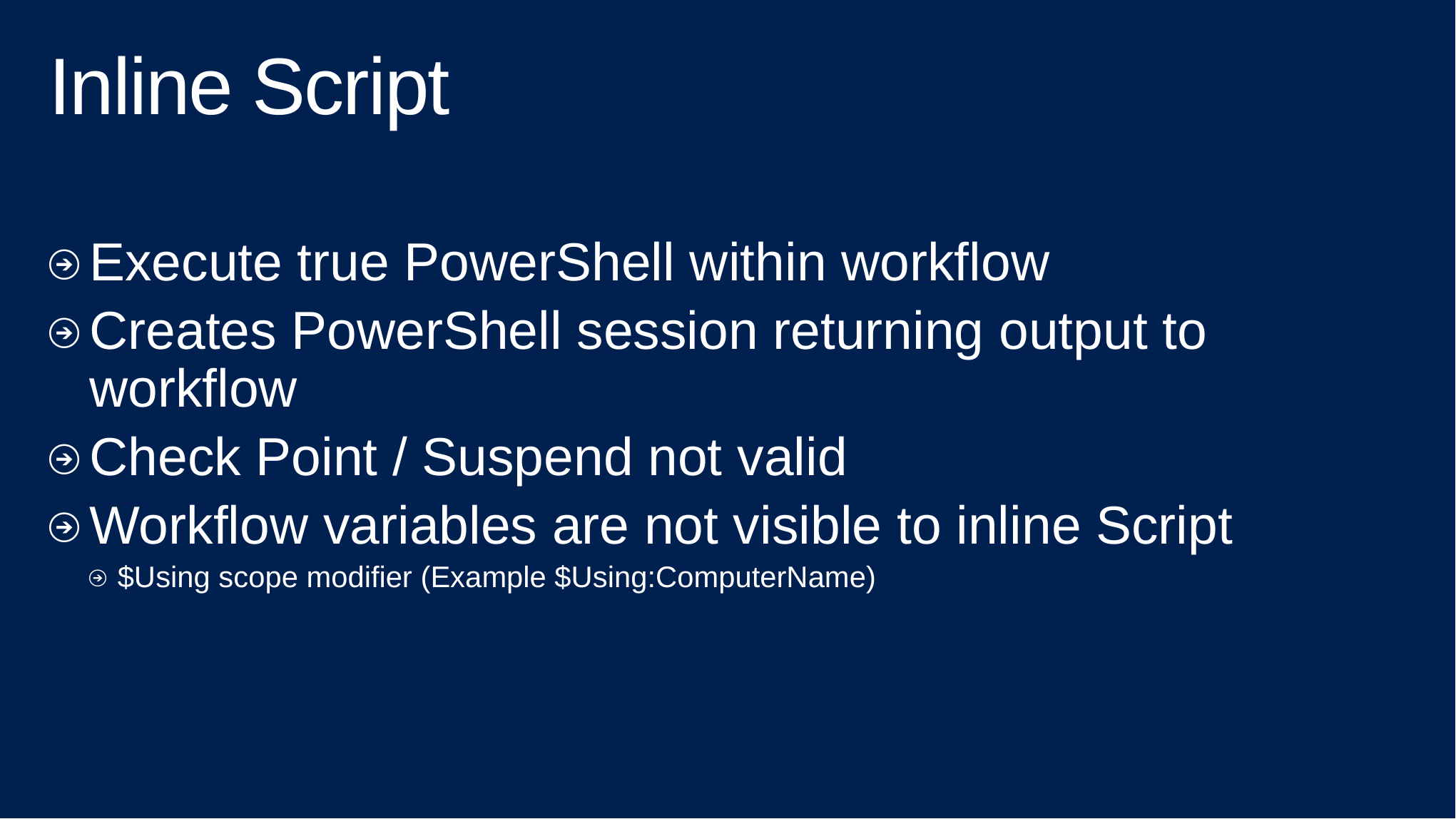

# Inline Script

Execute true PowerShell within workflow
Creates PowerShell session returning output to workflow
Check Point / Suspend not valid
Workflow variables are not visible to inline Script
$Using scope modifier (Example $Using:ComputerName)